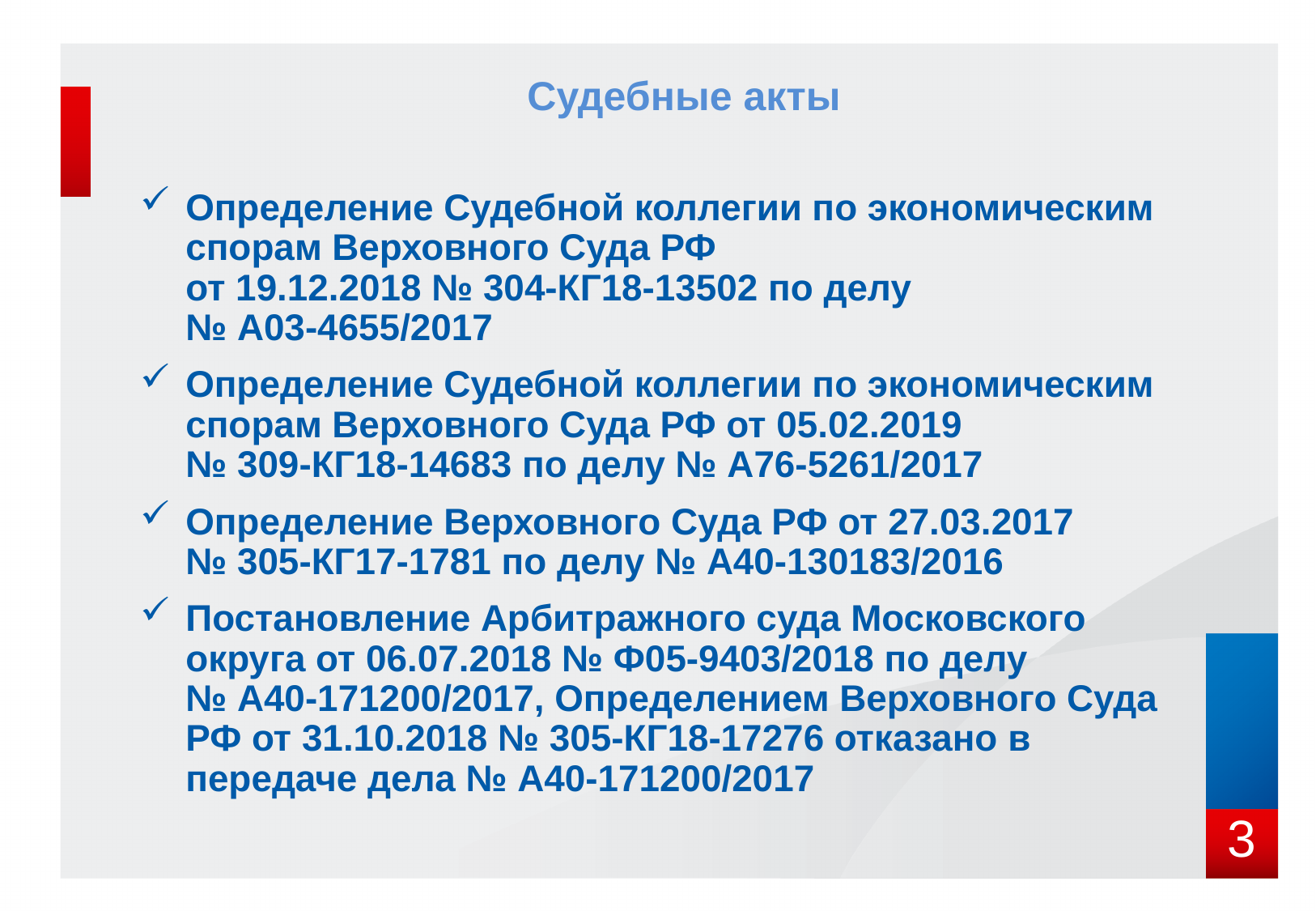

# Судебные акты

Определение Судебной коллегии по экономическим спорам Верховного Суда РФ
от 19.12.2018 № 304-КГ18-13502 по делу
№ А03-4655/2017
Определение Судебной коллегии по экономическим спорам Верховного Суда РФ от 05.02.2019
№ 309-КГ18-14683 по делу № А76-5261/2017
Определение Верховного Суда РФ от 27.03.2017
№ 305-КГ17-1781 по делу № А40-130183/2016
Постановление Арбитражного суда Московского округа от 06.07.2018 № Ф05-9403/2018 по делу
№ А40-171200/2017, Определением Верховного Суда РФ от 31.10.2018 № 305-КГ18-17276 отказано в передаче дела № А40-171200/2017

3